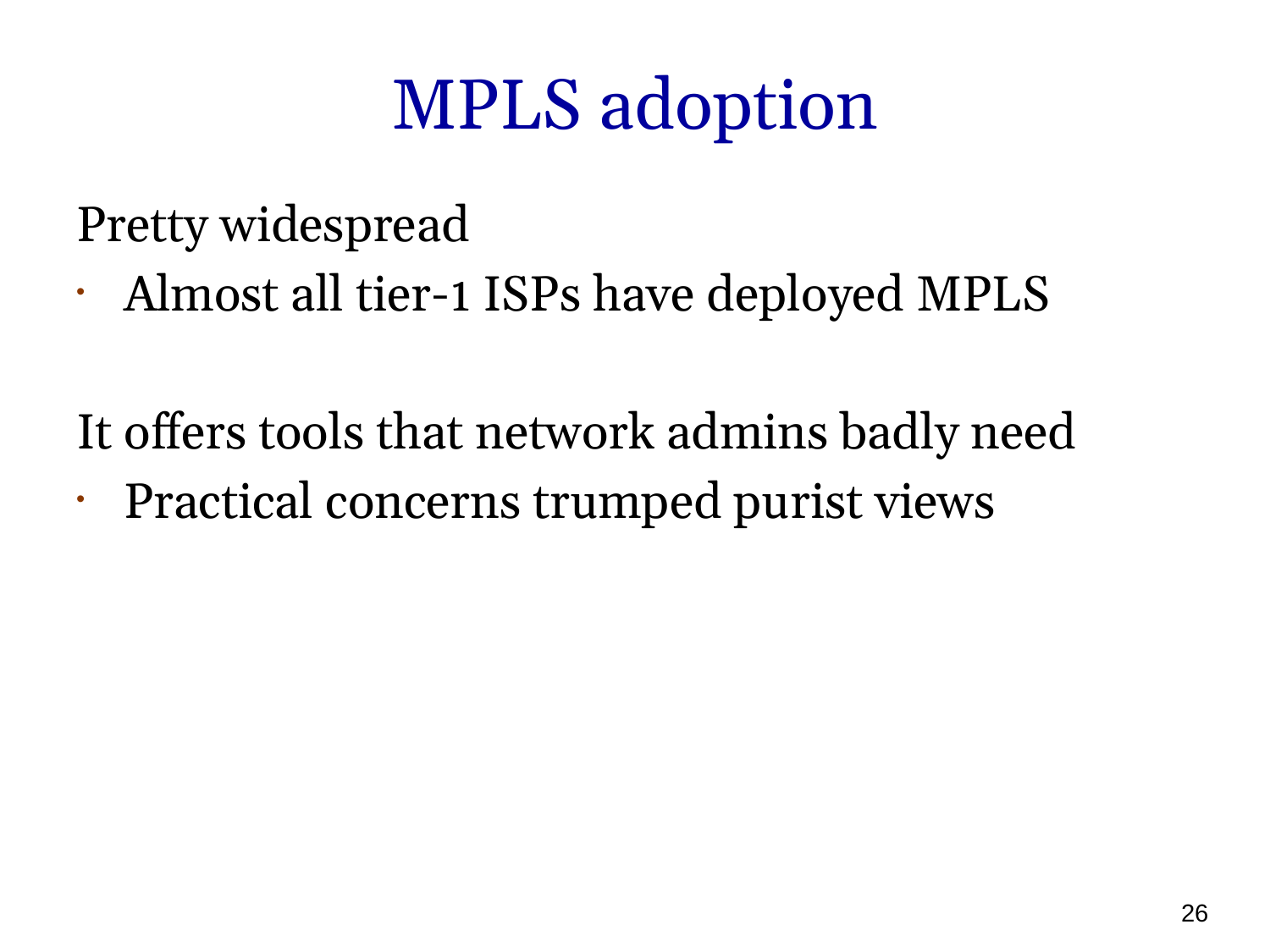

# MPLS adoption
Pretty widespread
Almost all tier-1 ISPs have deployed MPLS

It offers tools that network admins badly need
Practical concerns trumped purist views
26